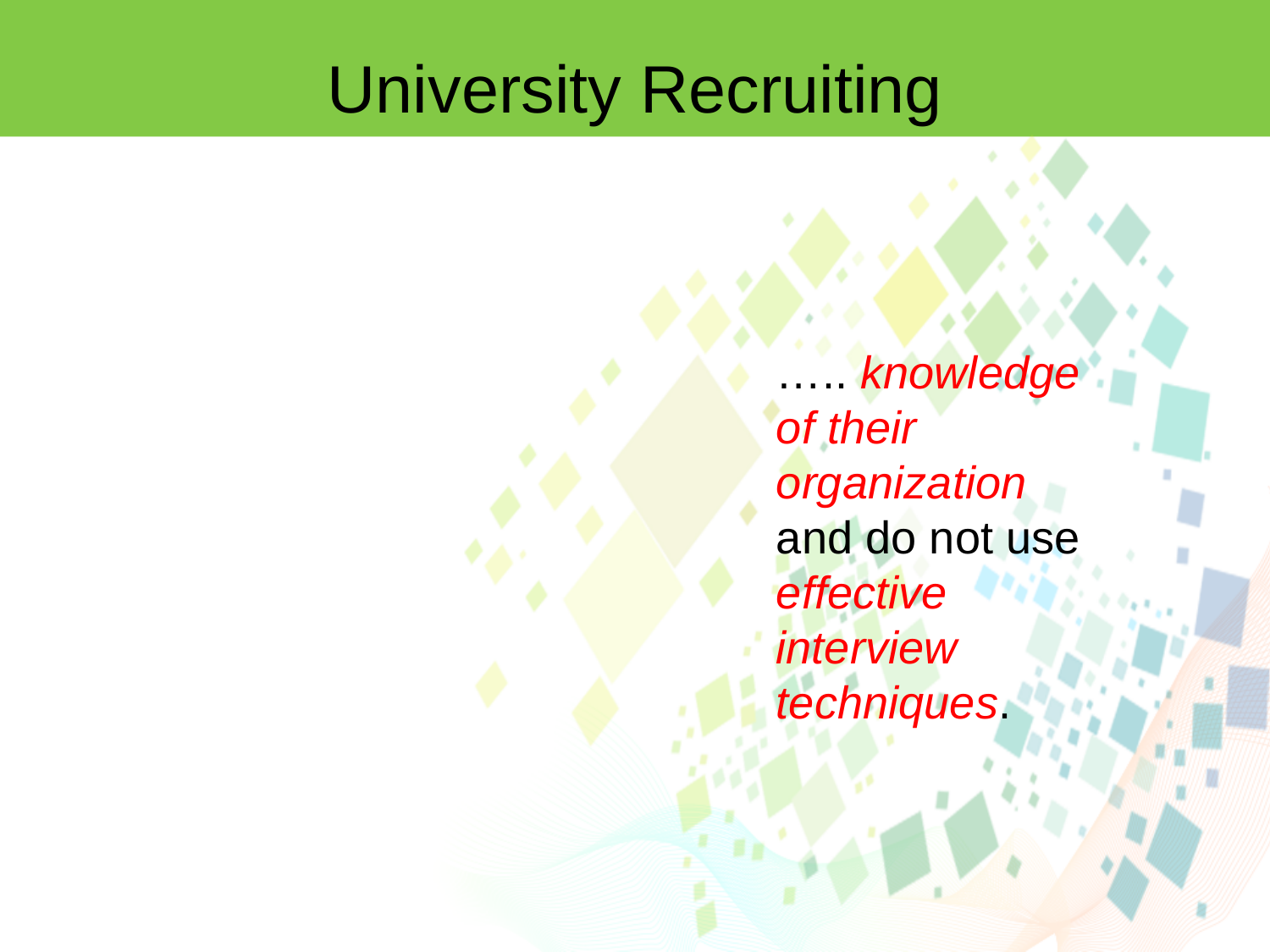

University Recruiting
….. knowledge of their organization and do not use effective interview techniques.